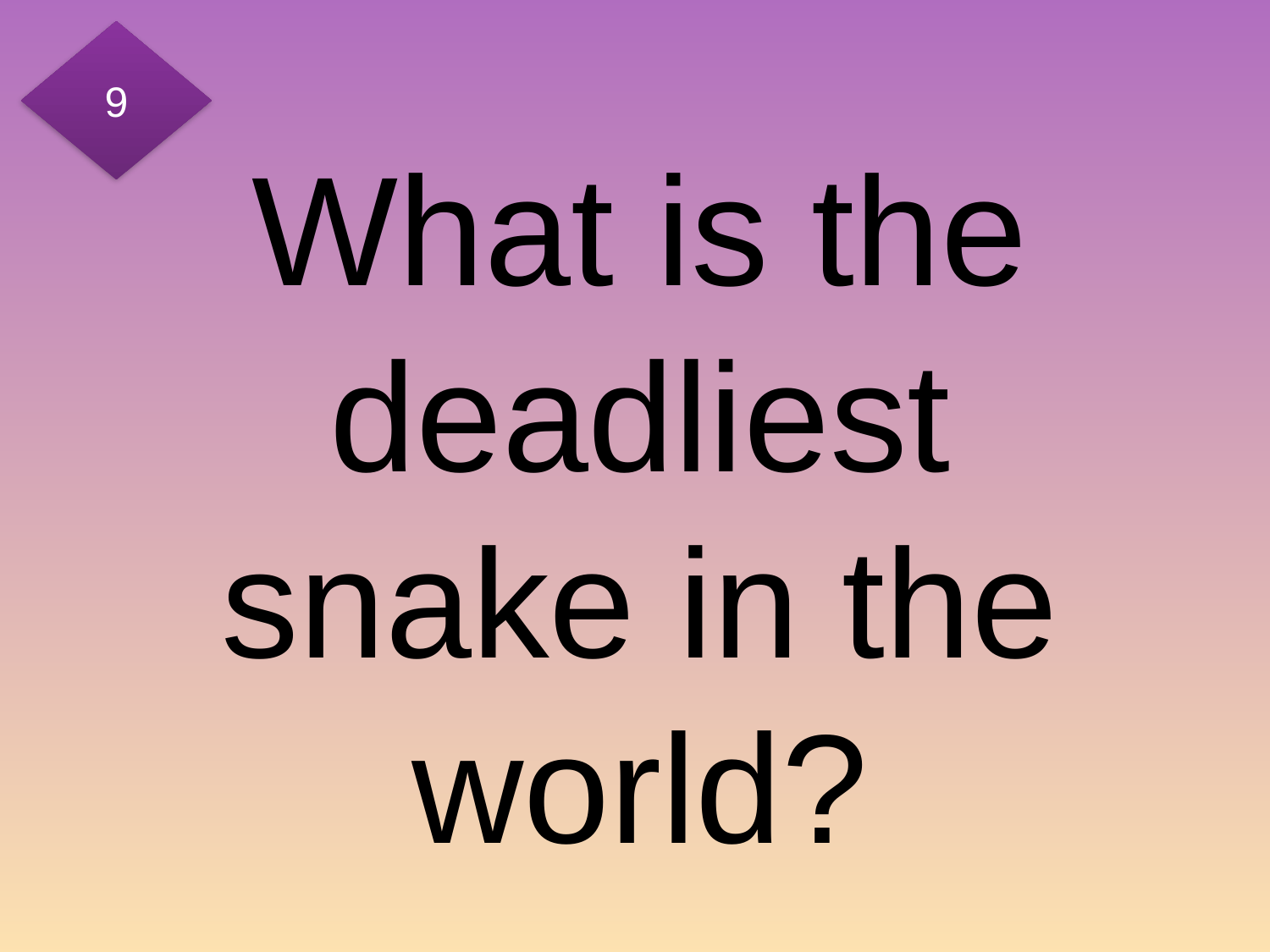

9
# What is the deadliest snake in the world?